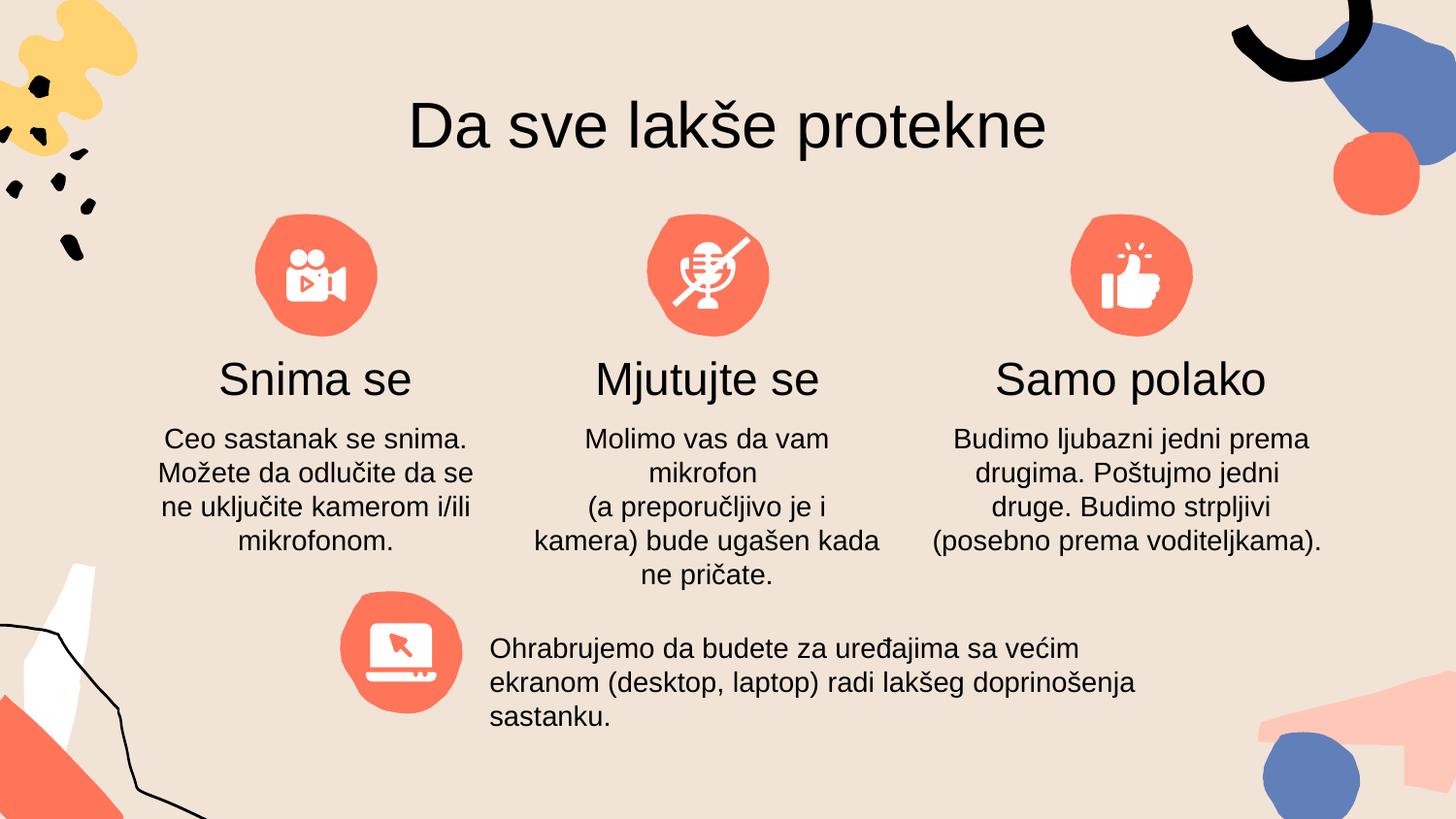

Da sve lakše protekne

Mjutujte se
Samo polako
Snima se
Ceo sastanak se snima. Možete da odlučite da se ne uključite kamerom i/ili mikrofonom.
Molimo vas da vam mikrofon
(a preporučljivo je i kamera) bude ugašen kada ne pričate.
Budimo ljubazni jedni prema drugima. Poštujmo jedni
druge. Budimo strpljivi
(posebno prema voditeljkama).

Ohrabrujemo da budete za uređajima sa većim ekranom (desktop, laptop) radi lakšeg doprinošenja sastanku.